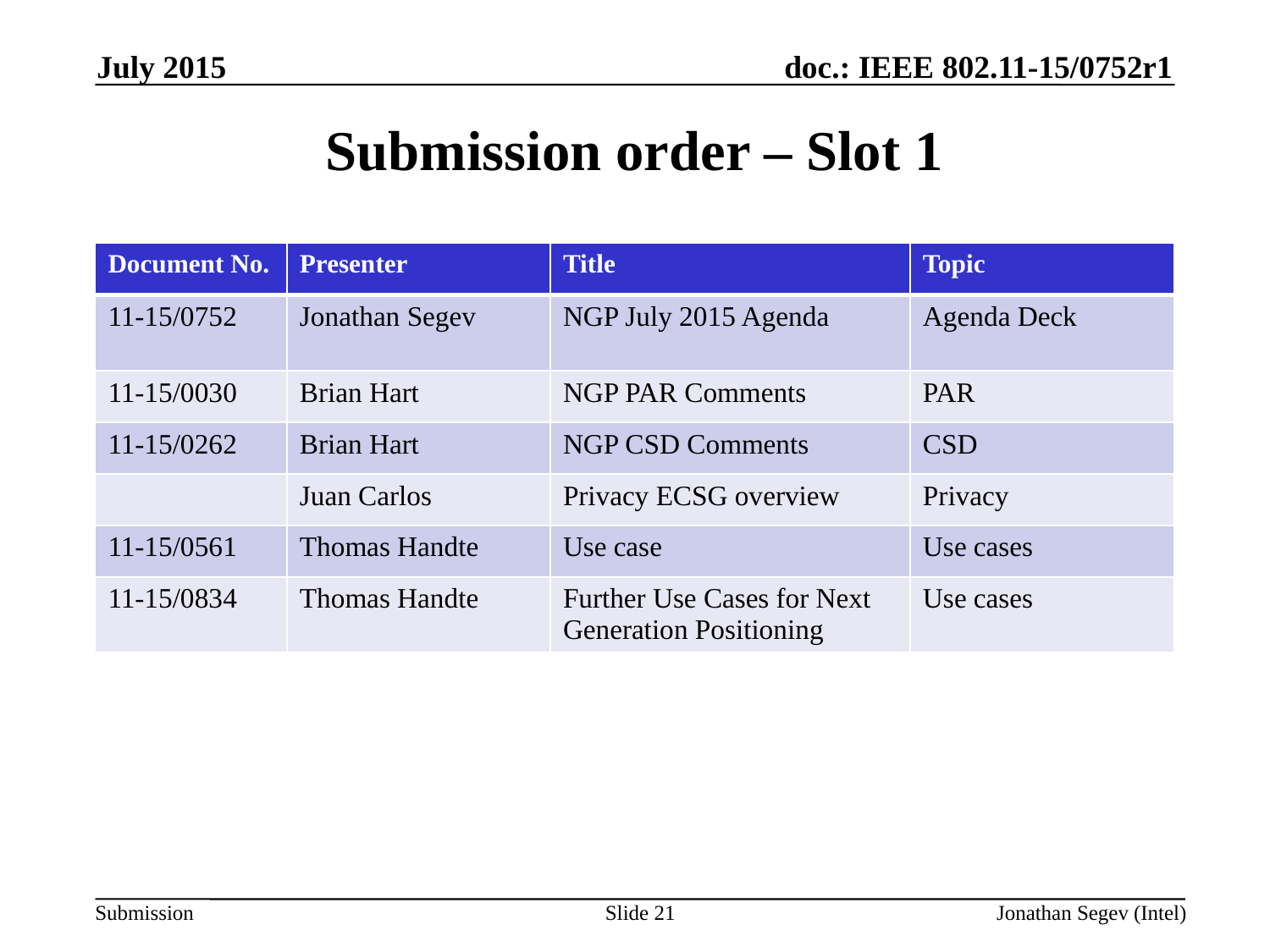

July 2015
Submission order – Slot 1
| Document No. | Presenter | Title | Topic |
| --- | --- | --- | --- |
| 11-15/0752 | Jonathan Segev | NGP July 2015 Agenda | Agenda Deck |
| 11-15/0030 | Brian Hart | NGP PAR Comments | PAR |
| 11-15/0262 | Brian Hart | NGP CSD Comments | CSD |
|  | Juan Carlos | Privacy ECSG overview | Privacy |
| 11-15/0561 | Thomas Handte | Use case | Use cases |
| 11-15/0834 | Thomas Handte | Further Use Cases for Next Generation Positioning | Use cases |
Slide 21
Jonathan Segev (Intel)